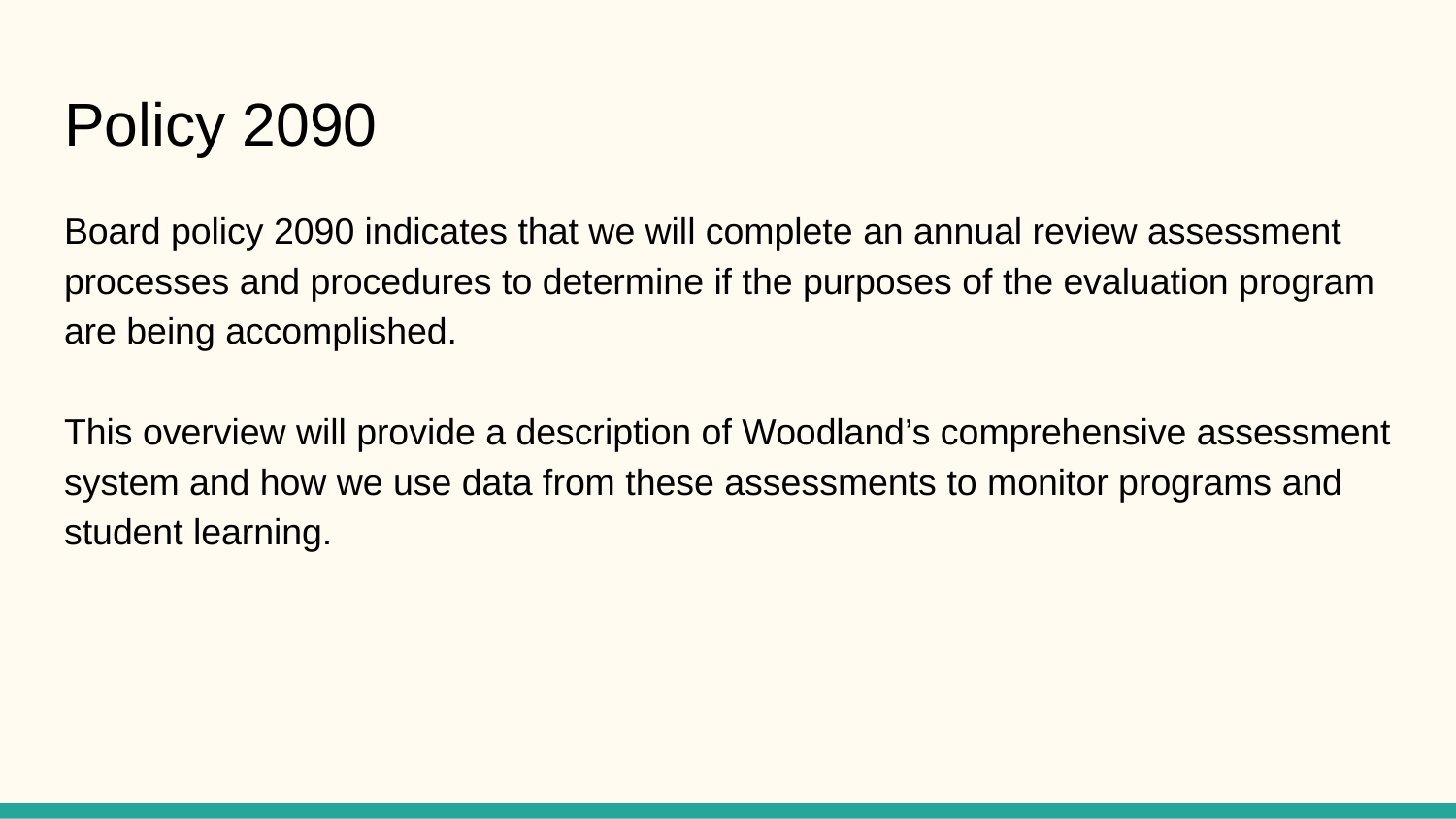

# Policy 2090
Board policy 2090 indicates that we will complete an annual review assessment processes and procedures to determine if the purposes of the evaluation pro­gram are being accomplished.

This overview will provide a description of Woodland’s comprehensive assessment system and how we use data from these assessments to monitor programs and student learning.